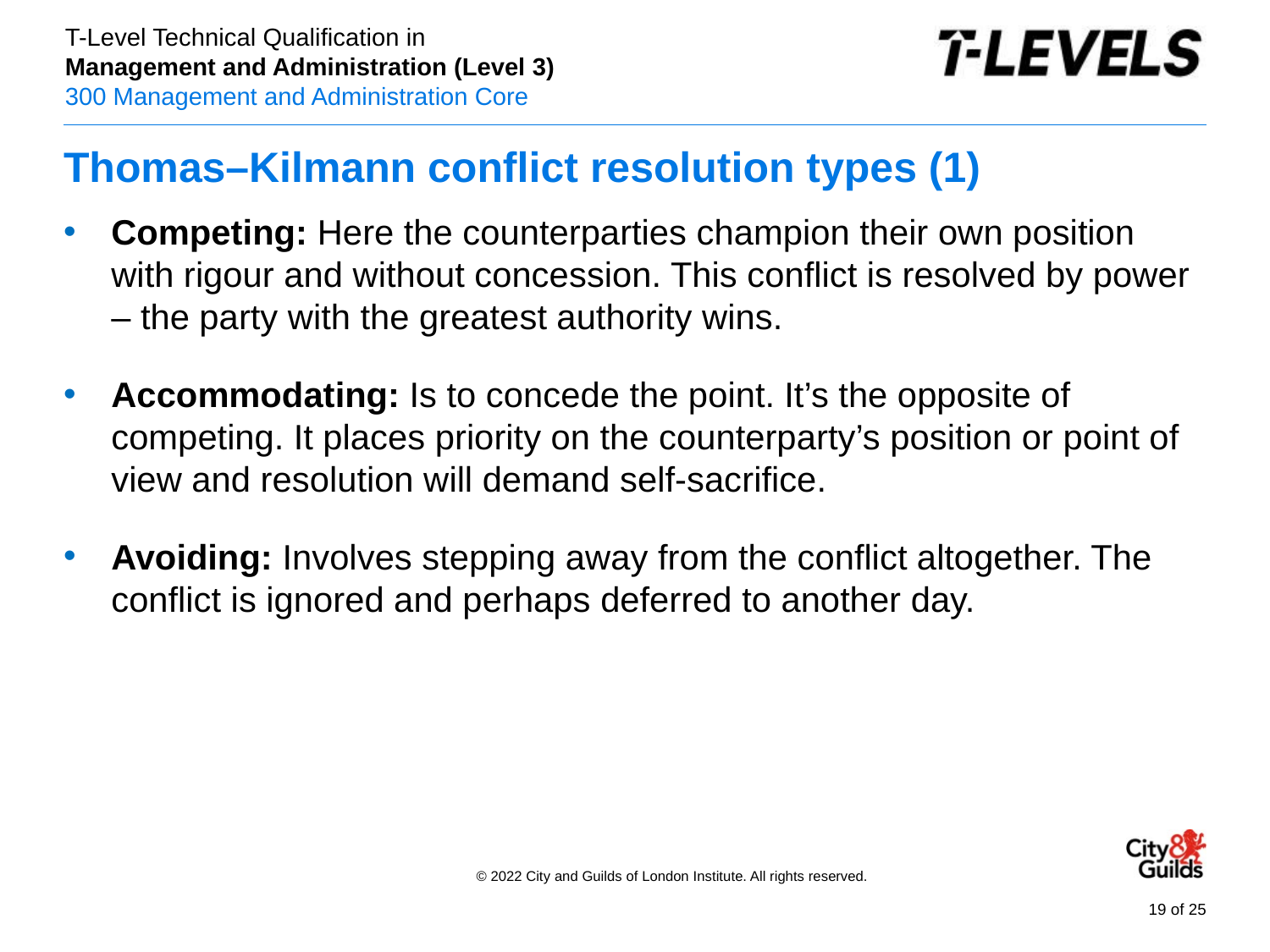

# Thomas–Kilmann conflict resolution types (1)
Competing: Here the counterparties champion their own position with rigour and without concession. This conflict is resolved by power – the party with the greatest authority wins.
Accommodating: Is to concede the point. It’s the opposite of competing. It places priority on the counterparty’s position or point of view and resolution will demand self-sacrifice.
Avoiding: Involves stepping away from the conflict altogether. The conflict is ignored and perhaps deferred to another day.